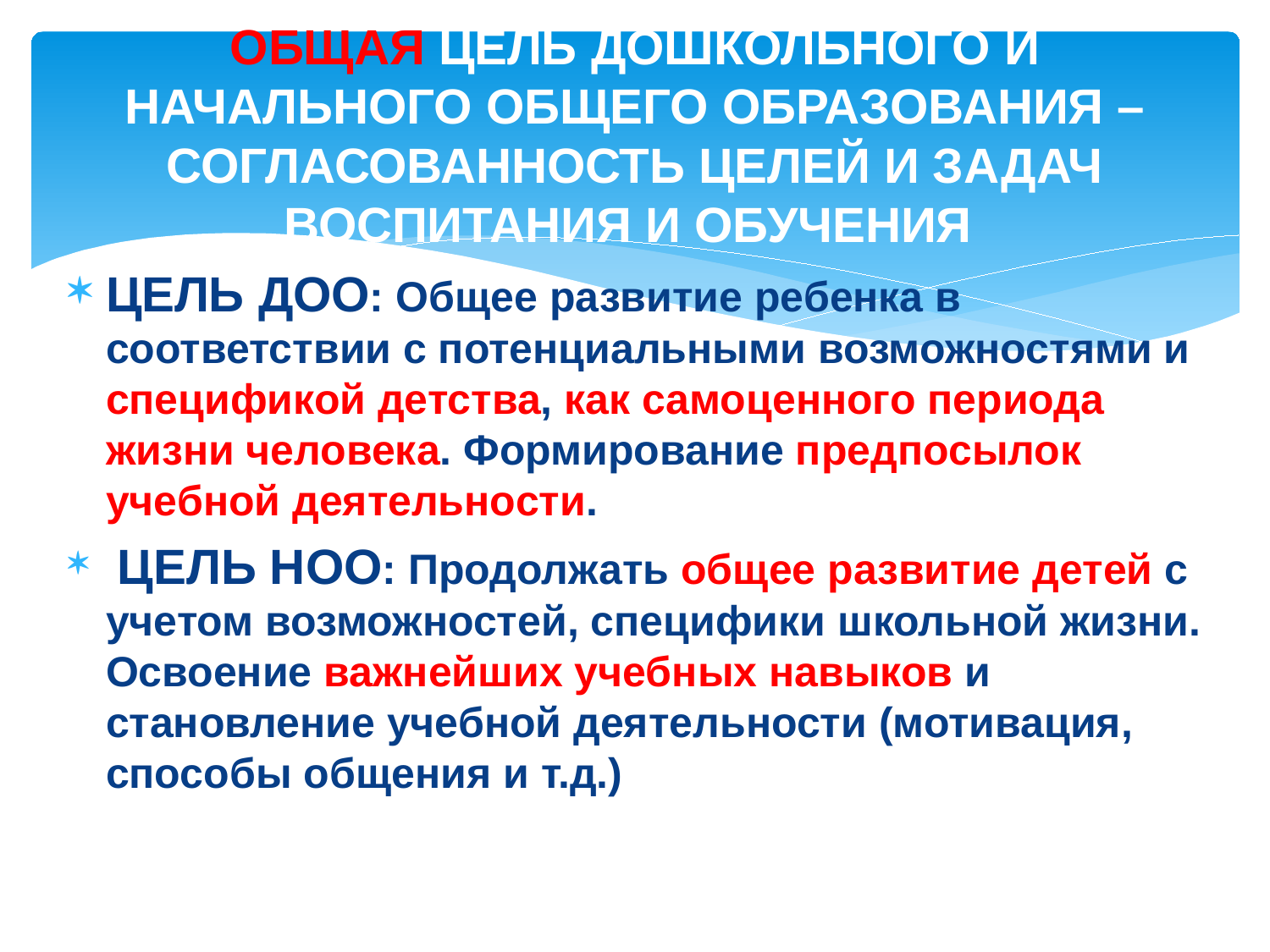

# ОБЩАЯ ЦЕЛЬ ДОШКОЛЬНОГО И НАЧАЛЬНОГО ОБЩЕГО ОБРАЗОВАНИЯ – СОГЛАСОВАННОСТЬ ЦЕЛЕЙ И ЗАДАЧ ВОСПИТАНИЯ И ОБУЧЕНИЯ
ЦЕЛЬ ДОО: Общее развитие ребенка в соответствии с потенциальными возможностями и спецификой детства, как самоценного периода жизни человека. Формирование предпосылок учебной деятельности.
 ЦЕЛЬ НОО: Продолжать общее развитие детей с учетом возможностей, специфики школьной жизни. Освоение важнейших учебных навыков и становление учебной деятельности (мотивация, способы общения и т.д.)